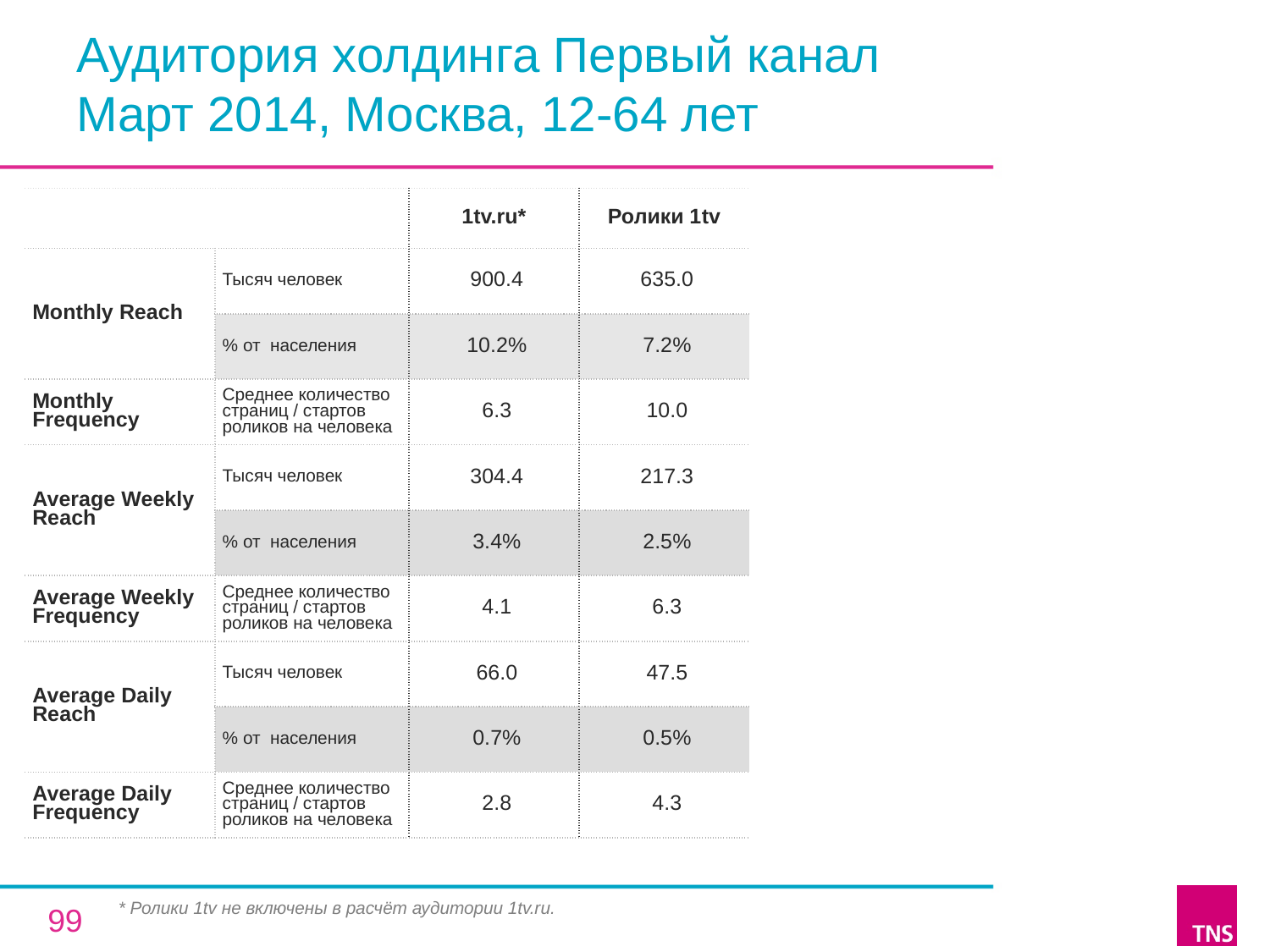

# Аудитория холдинга Первый канал Март 2014, Москва, 12-64 лет
|  |  | 1tv.ru\* | Ролики 1tv |
| --- | --- | --- | --- |
| Monthly Reach | Тысяч человек | 900.4 | 635.0 |
|  | % от населения | 10.2% | 7.2% |
| Monthly Frequency | Среднее количество страниц / стартов роликов на человека | 6.3 | 10.0 |
| Average Weekly Reach | Тысяч человек | 304.4 | 217.3 |
|  | % от населения | 3.4% | 2.5% |
| Average Weekly Frequency | Среднее количество страниц / стартов роликов на человека | 4.1 | 6.3 |
| Average Daily Reach | Тысяч человек | 66.0 | 47.5 |
|  | % от населения | 0.7% | 0.5% |
| Average Daily Frequency | Среднее количество страниц / стартов роликов на человека | 2.8 | 4.3 |
* Ролики 1tv не включены в расчёт аудитории 1tv.ru.
99